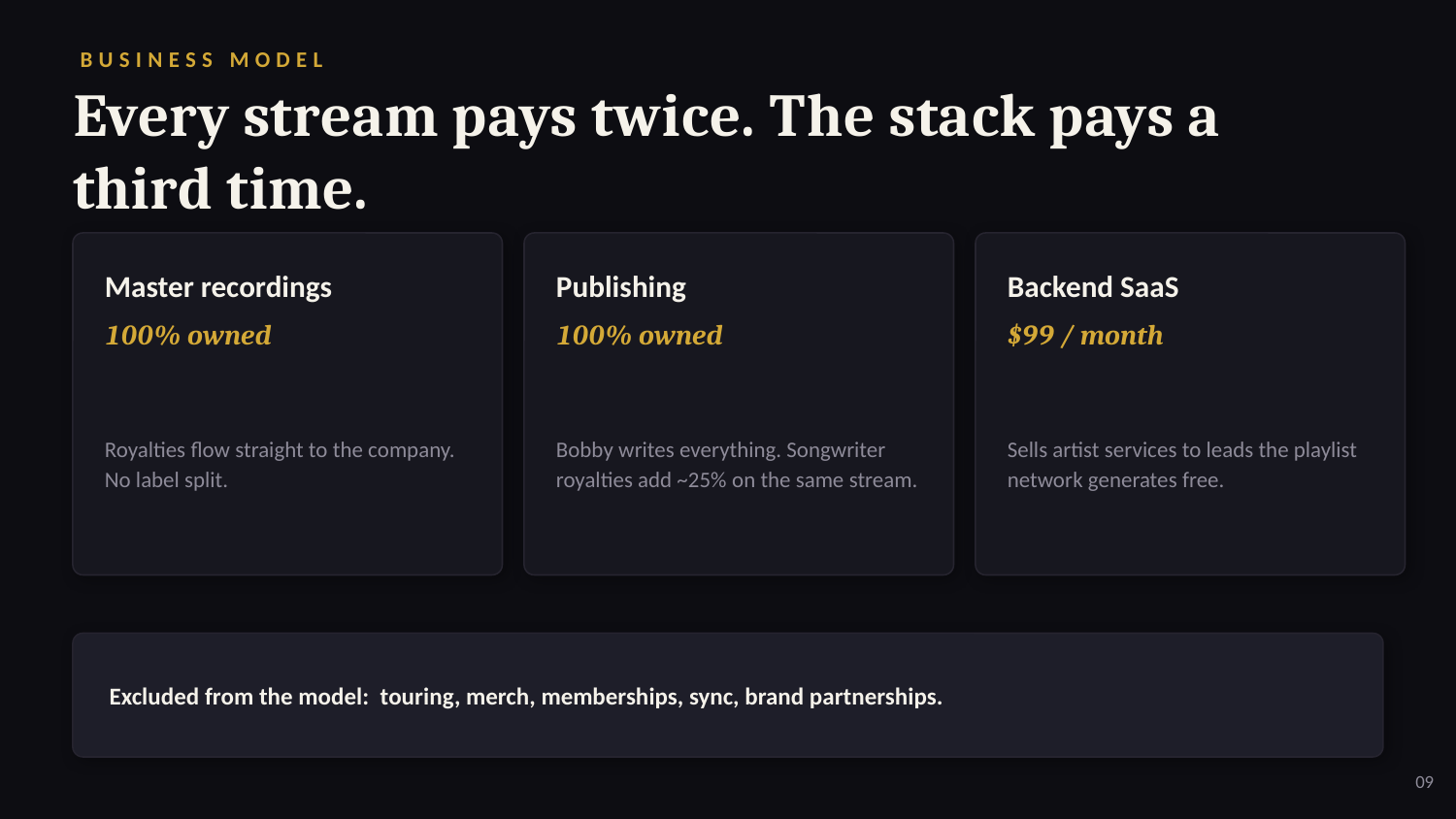

BUSINESS MODEL
Every stream pays twice. The stack pays a third time.

Master recordings
Publishing
Backend SaaS
100% owned
100% owned
$99 / month
Royalties flow straight to the company. No label split.
Bobby writes everything. Songwriter royalties add ~25% on the same stream.
Sells artist services to leads the playlist network generates free.

Excluded from the model:  touring, merch, memberships, sync, brand partnerships.
09